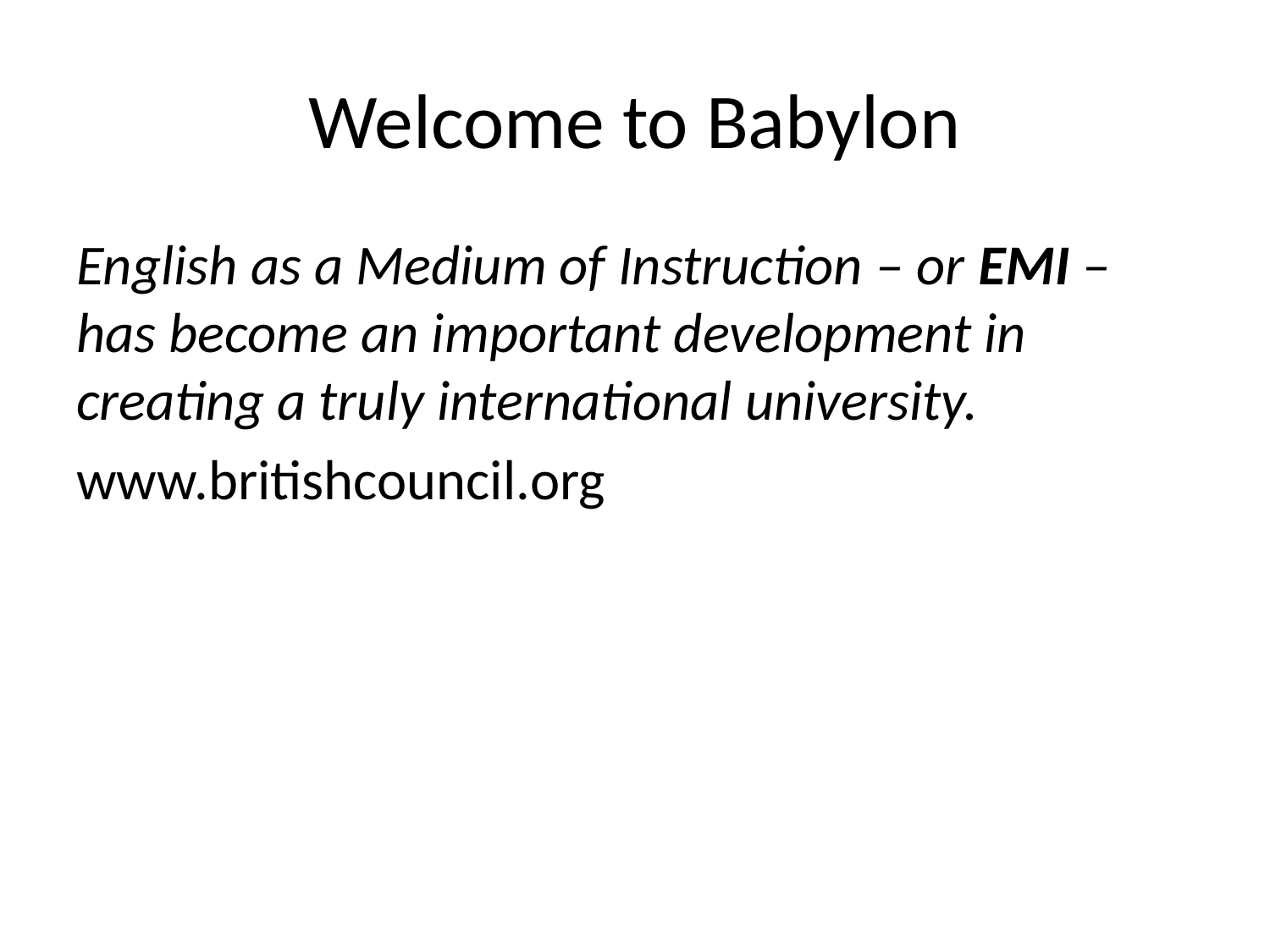

# Welcome to Babylon
English as a Medium of Instruction – or EMI – has become an important development in creating a truly international university.
www.britishcouncil.org